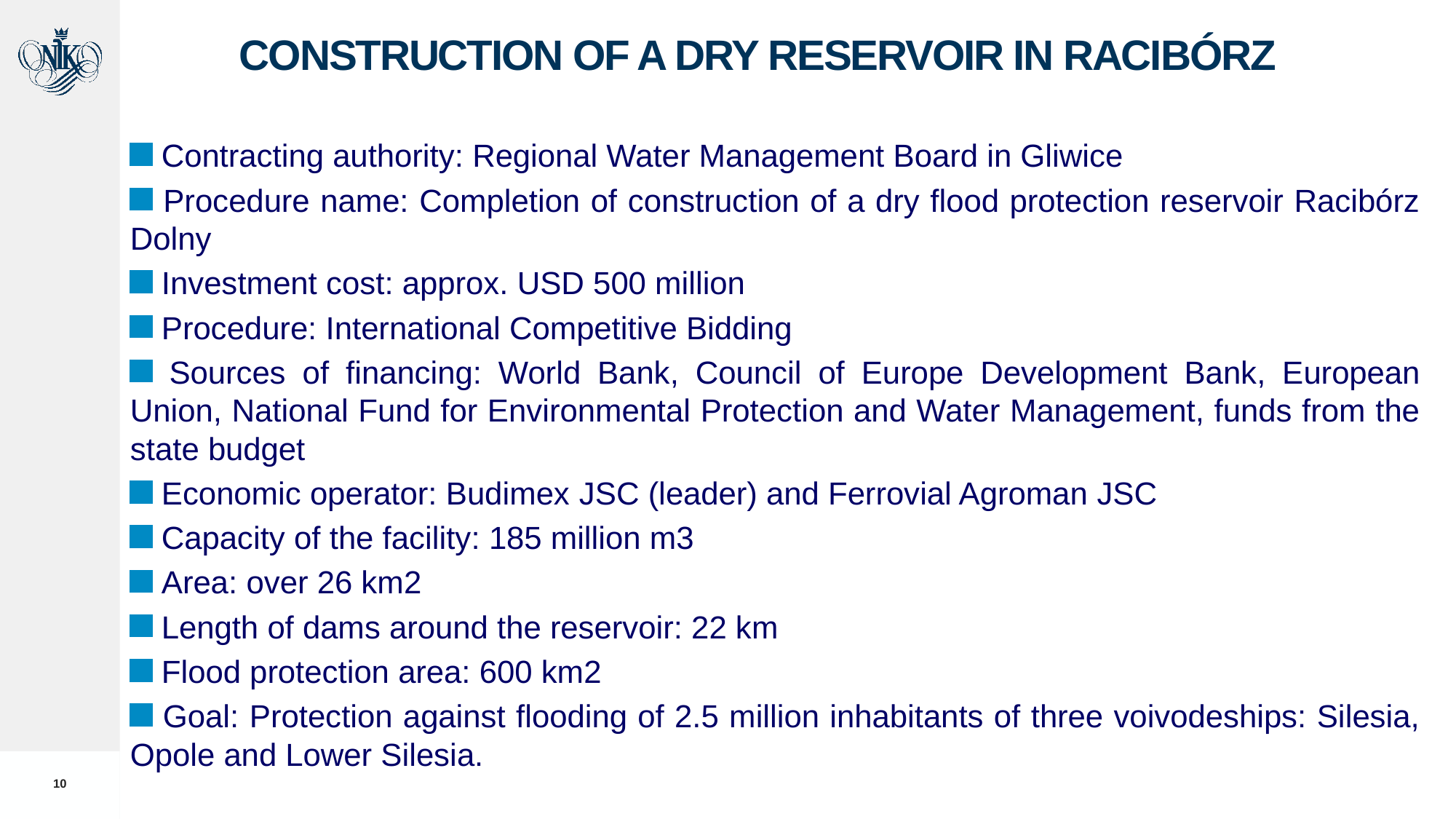

# CONSTRUCTION OF A DRY RESERVOIR IN RACIBÓRZ
 Contracting authority: Regional Water Management Board in Gliwice
 Procedure name: Completion of construction of a dry flood protection reservoir Racibórz Dolny
 Investment cost: approx. USD 500 million
 Procedure: International Competitive Bidding
 Sources of financing: World Bank, Council of Europe Development Bank, European Union, National Fund for Environmental Protection and Water Management, funds from the state budget
 Economic operator: Budimex JSC (leader) and Ferrovial Agroman JSC
 Capacity of the facility: 185 million m3
 Area: over 26 km2
 Length of dams around the reservoir: 22 km
 Flood protection area: 600 km2
 Goal: Protection against flooding of 2.5 million inhabitants of three voivodeships: Silesia, Opole and Lower Silesia.
10